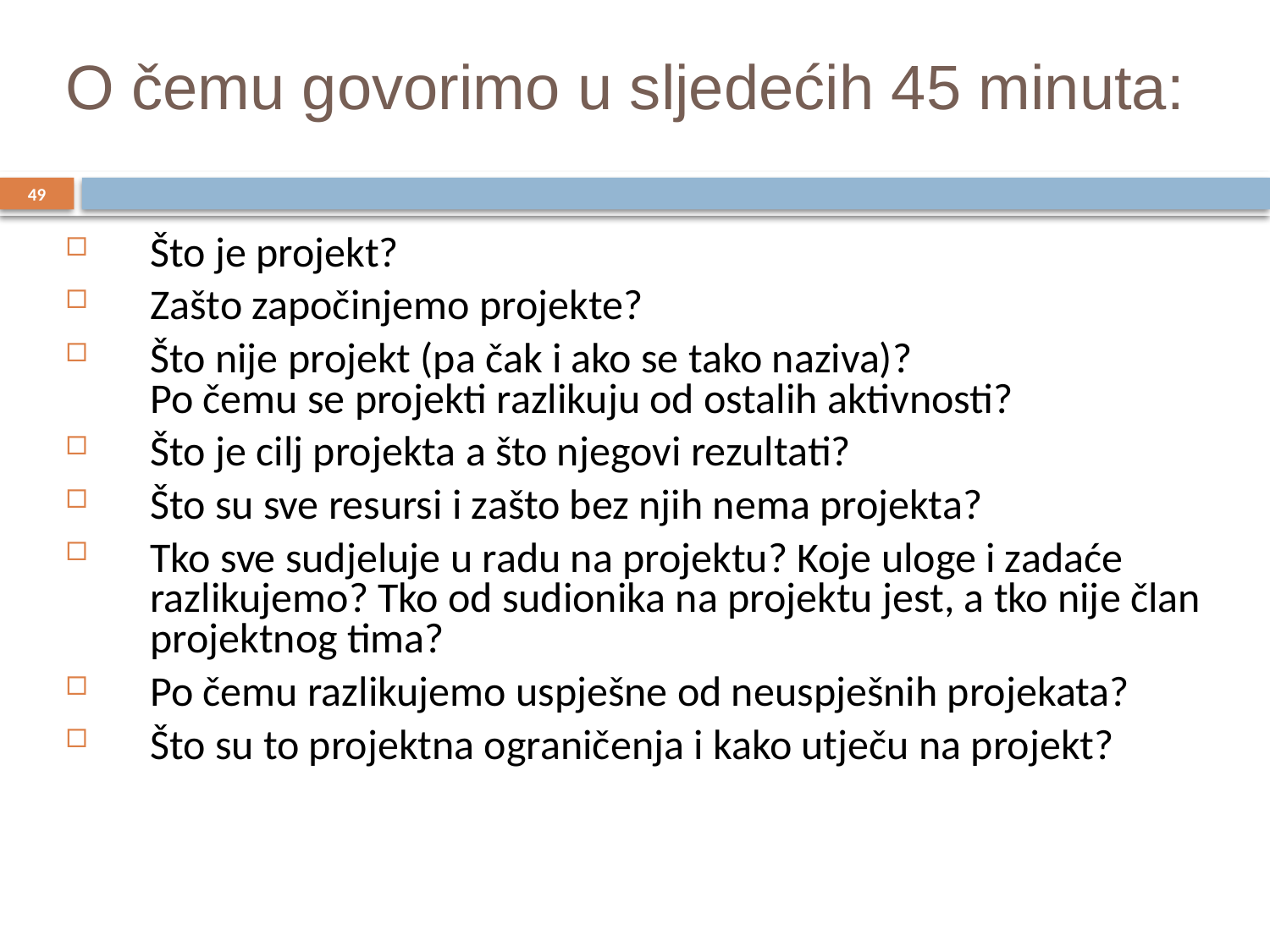

# O čemu govorimo u sljedećih 45 minuta:
49
Što je projekt?
Zašto započinjemo projekte?
Što nije projekt (pa čak i ako se tako naziva)?
Po čemu se projekti razlikuju od ostalih aktivnosti?
Što je cilj projekta a što njegovi rezultati?
Što su sve resursi i zašto bez njih nema projekta?
Tko sve sudjeluje u radu na projektu? Koje uloge i zadaće razlikujemo? Tko od sudionika na projektu jest, a tko nije član projektnog tima?
Po čemu razlikujemo uspješne od neuspješnih projekata?
Što su to projektna ograničenja i kako utječu na projekt?